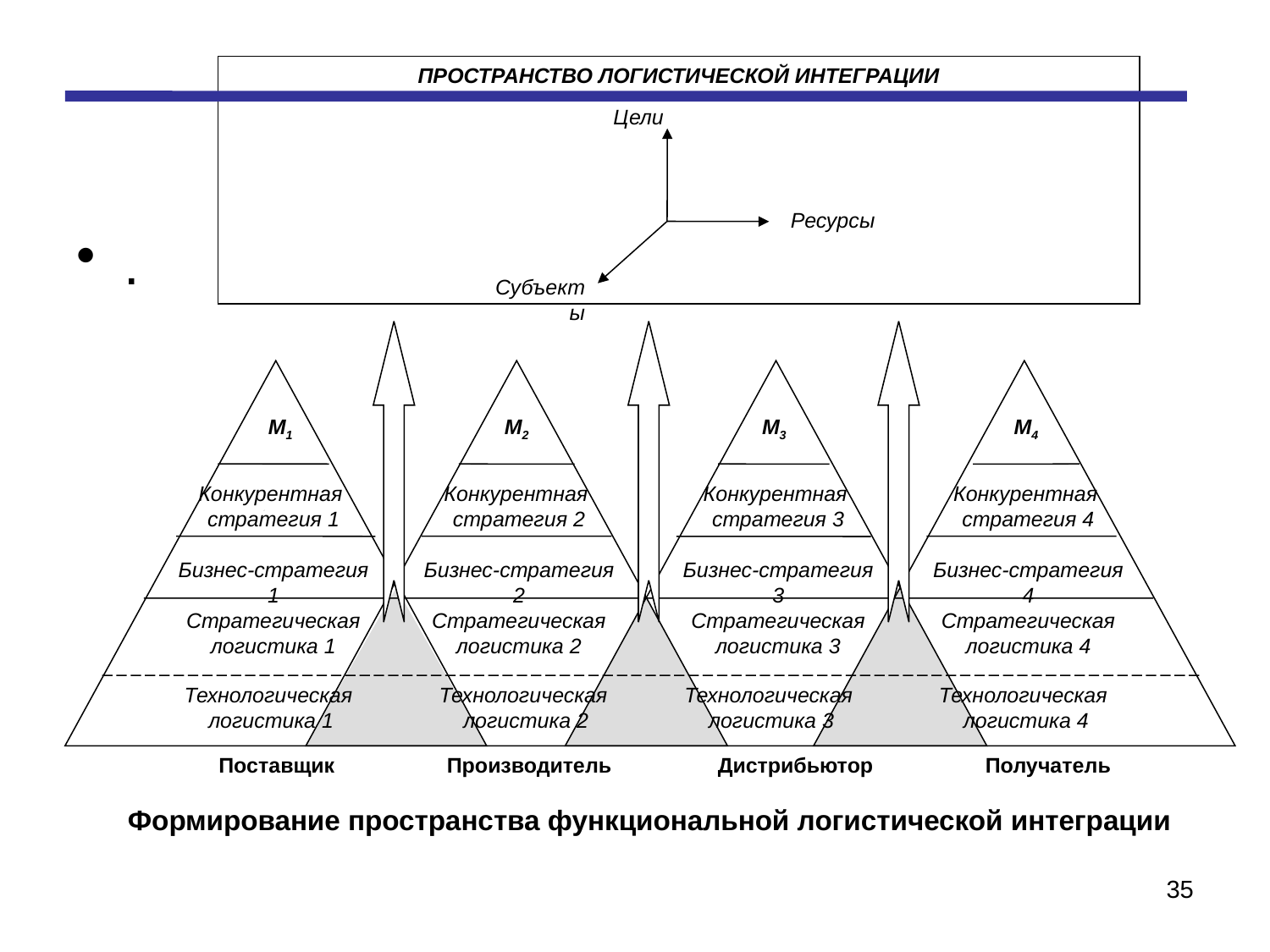

# .

ПРОСТРАНСТВО ЛОГИСТИЧЕСКОЙ ИНТЕГРАЦИИ
Цели

Ресурсы

Субъекты

М1
М2
М3
М4

Конкурентная
стратегия 1

Бизнес-стратегия 1
Стратегическая логистика 1
Конкурентная
стратегия 2

Бизнес-стратегия 2
Стратегическая логистика 2
Конкурентная
стратегия 3

Бизнес-стратегия 3
Стратегическая логистика 3
Конкурентная
стратегия 4

Бизнес-стратегия 4
Стратегическая логистика 4

Технологическая
логистика 1
Технологическая
логистика 2
Технологическая
логистика 3
Технологическая
логистика 4
                Поставщик                   Производитель                  Дистрибьютор                   Получатель
Формирование пространства функциональной логистической интеграции

.
35